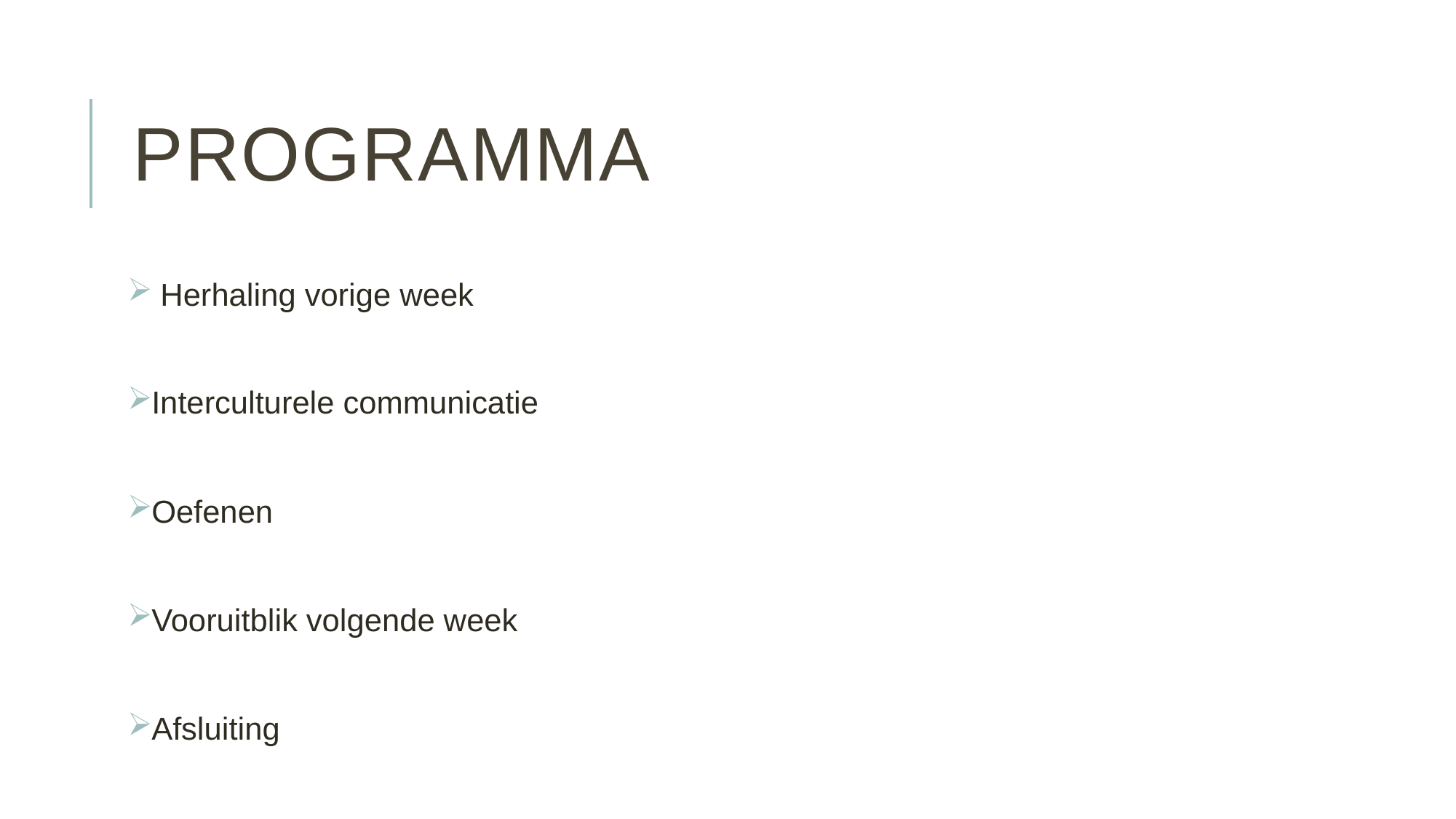

# Programma
 Herhaling vorige week

Interculturele communicatie

Oefenen

Vooruitblik volgende week

Afsluiting